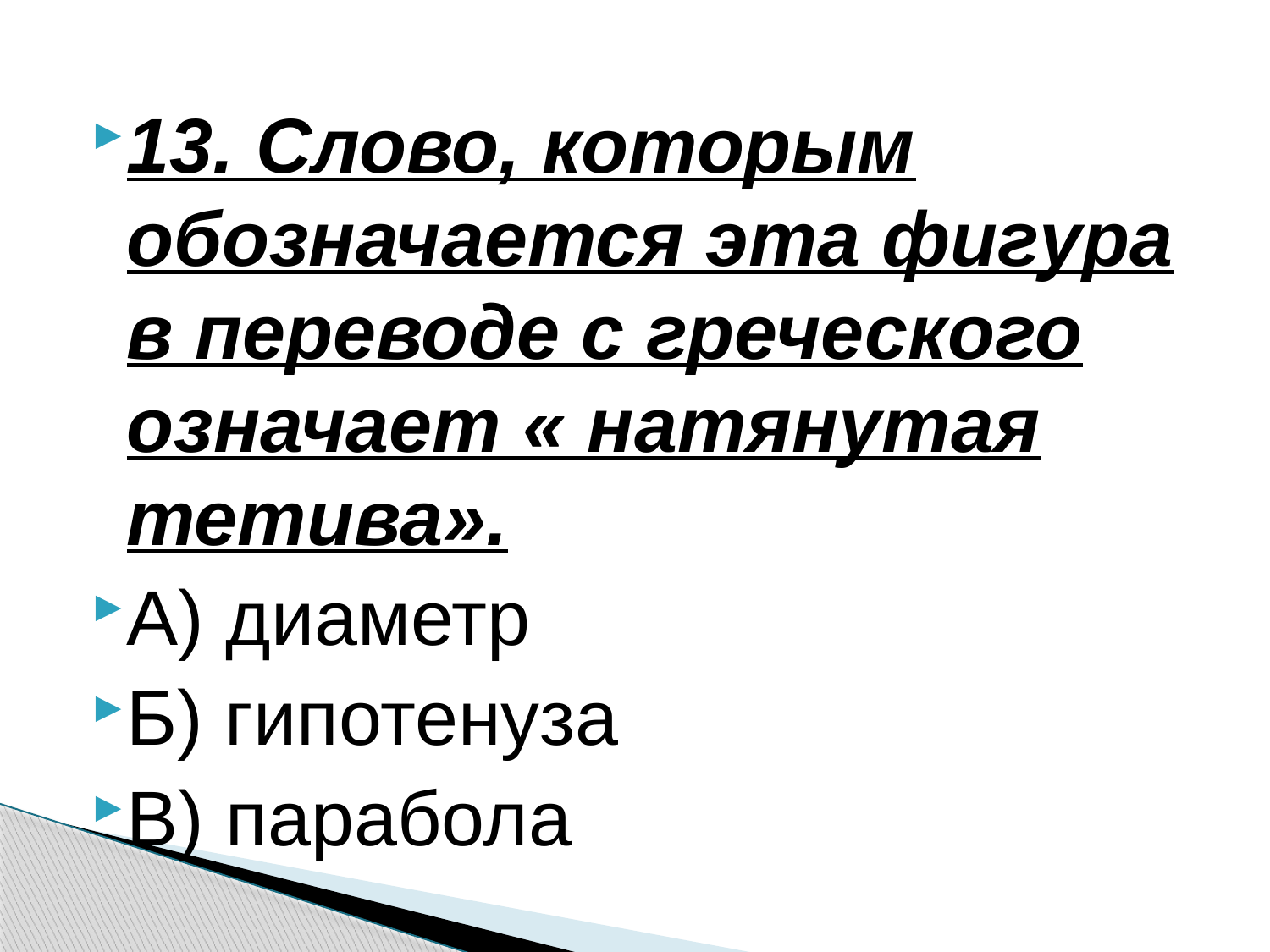

13. Слово, которым обозначается эта фигура в переводе с греческого означает « натянутая тетива».
А) диаметр
Б) гипотенуза
В) парабола